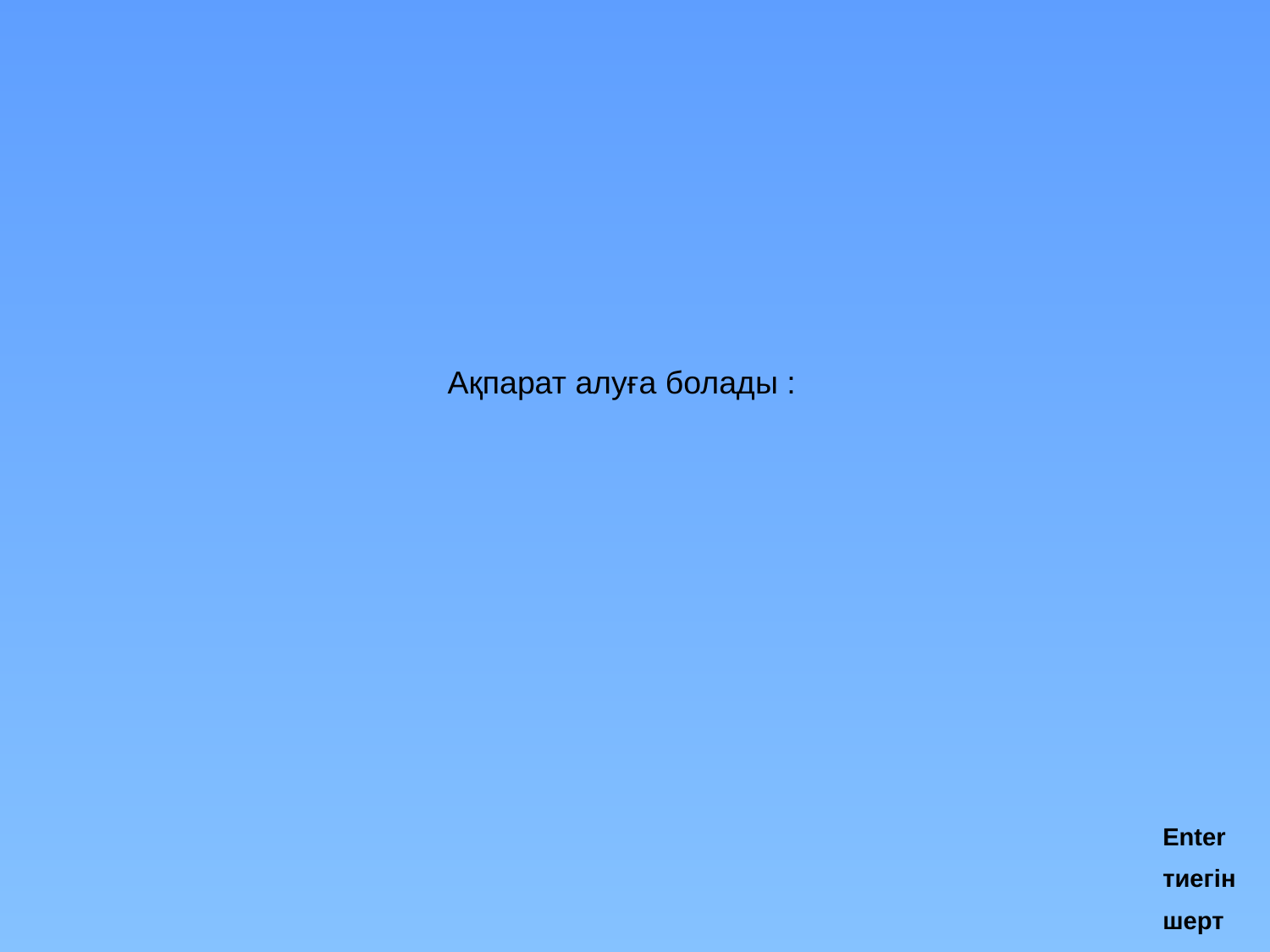

Ақпарат алуға болады :
Enter
тиегін
шерт